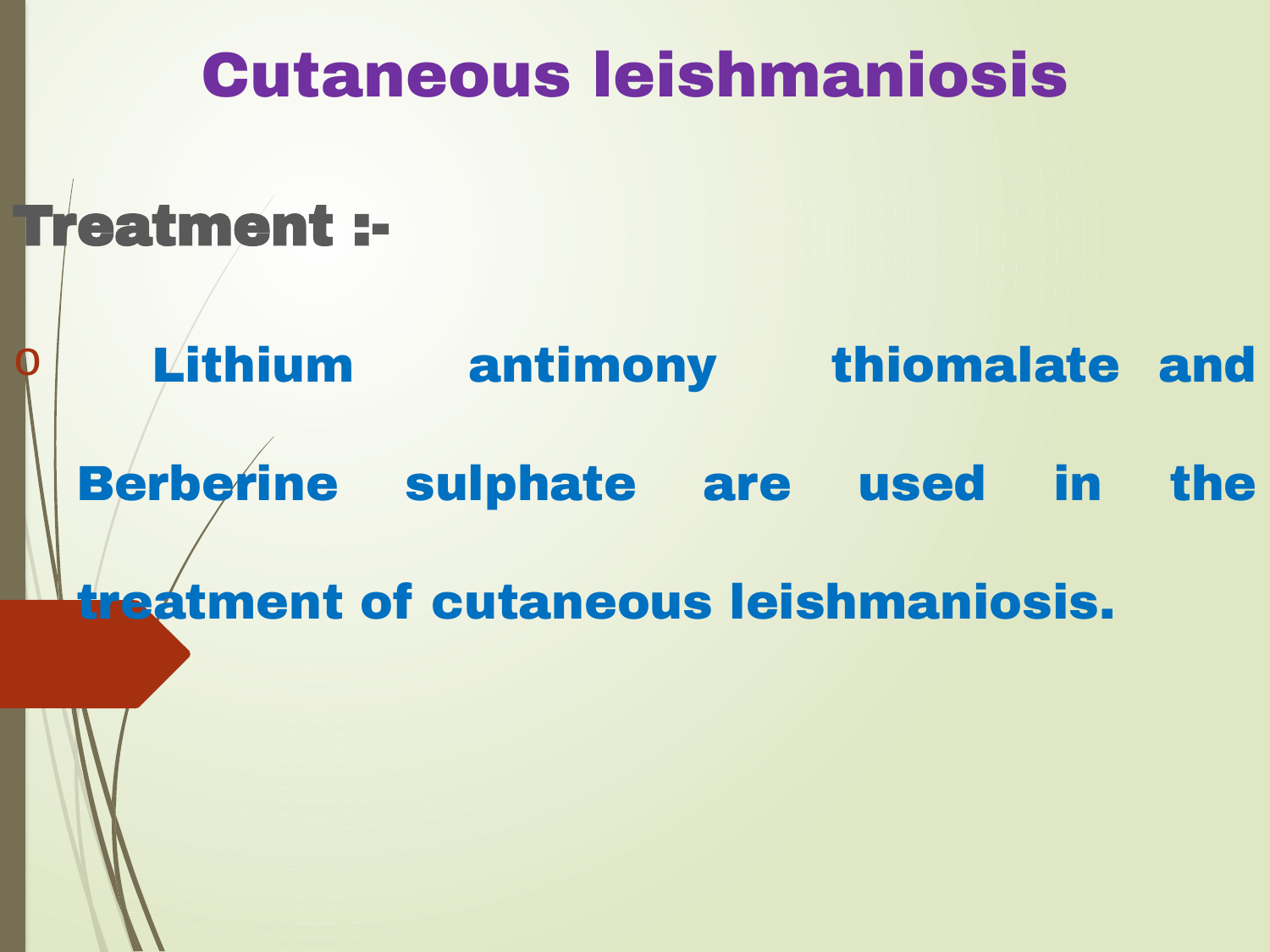

# Cutaneous leishmaniosis
Treatment :-
  Lithium   antimony   thiomalate and Berberine sulphate are used in the treatment of cutaneous leishmaniosis.